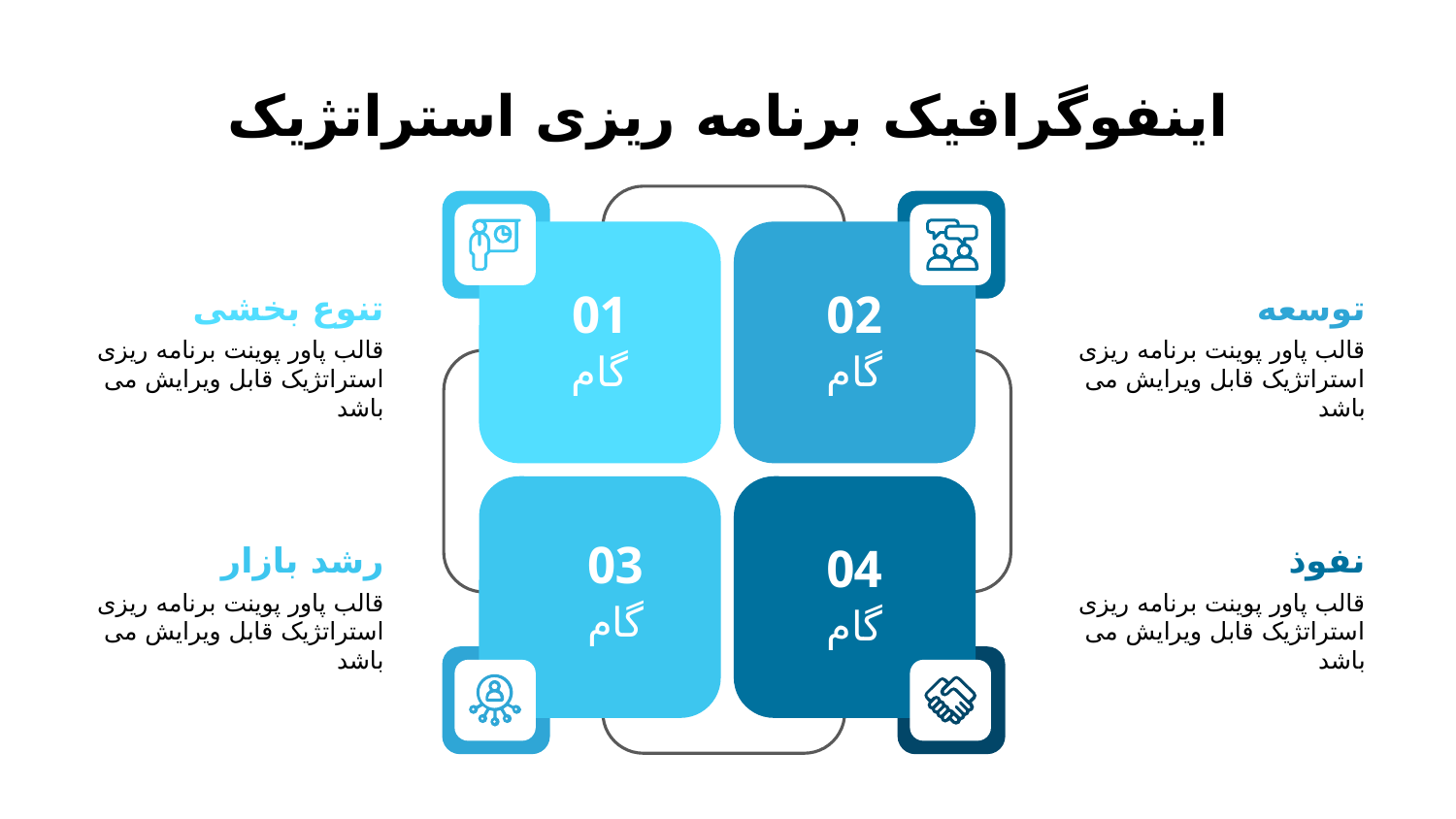

# اینفوگرافیک برنامه ریزی استراتژیک

01
گام
02
گام
تنوع بخشی
قالب پاور پوینت برنامه ریزی استراتژیک قابل ویرایش می باشد
توسعه
قالب پاور پوینت برنامه ریزی استراتژیک قابل ویرایش می باشد

03
گام
04
گام
نفوذ
قالب پاور پوینت برنامه ریزی استراتژیک قابل ویرایش می باشد
رشد بازار
قالب پاور پوینت برنامه ریزی استراتژیک قابل ویرایش می باشد